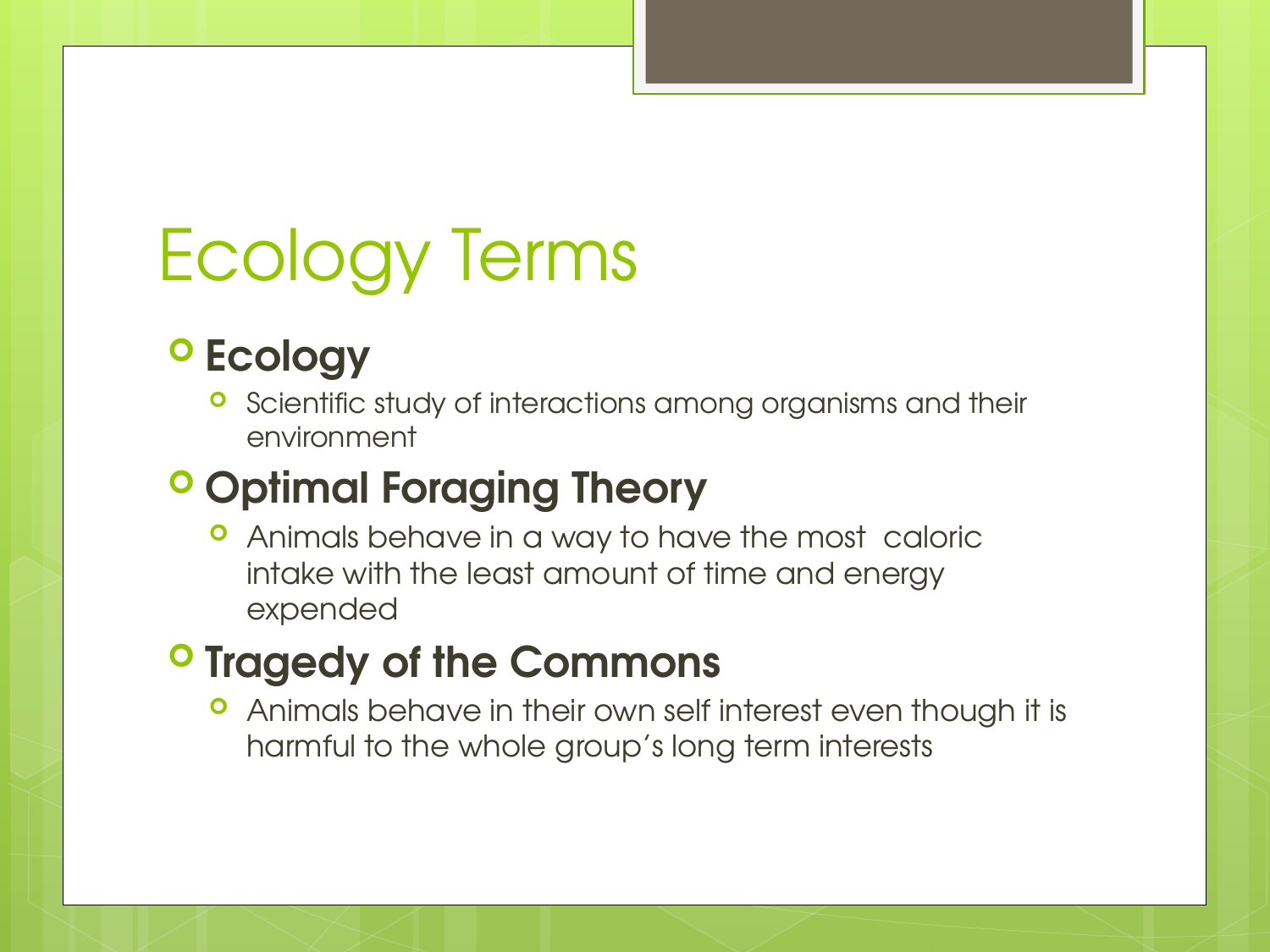

# Ecology Terms
Ecology
Scientific study of interactions among organisms and their environment
Optimal Foraging Theory
Animals behave in a way to have the most  caloric intake with the least amount of time and energy expended
Tragedy of the Commons
Animals behave in their own self interest even though it is harmful to the whole group’s long term interests